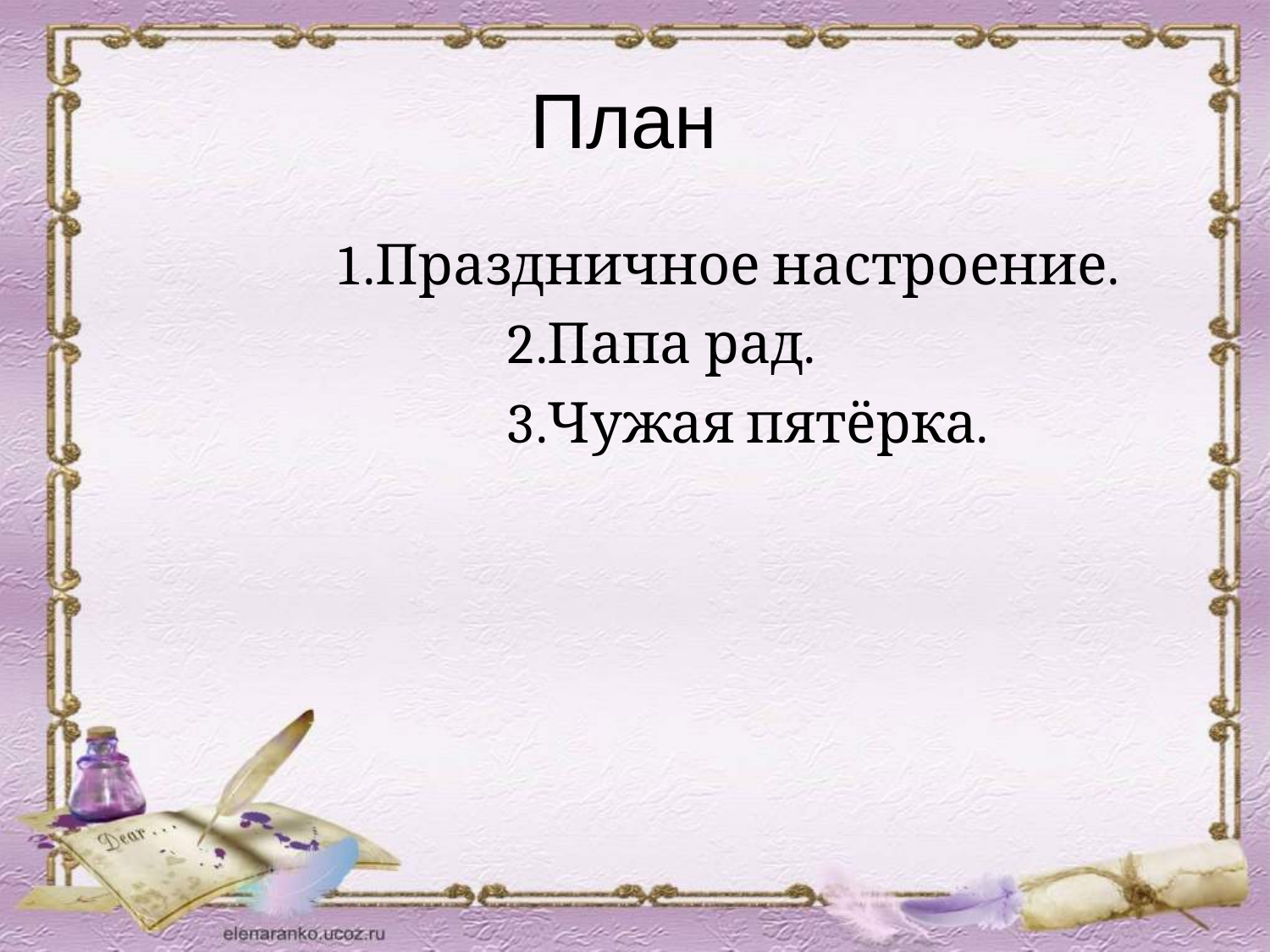

# План
             1.Праздничное настроение.
			2.Папа рад.
			3.Чужая пятёрка.